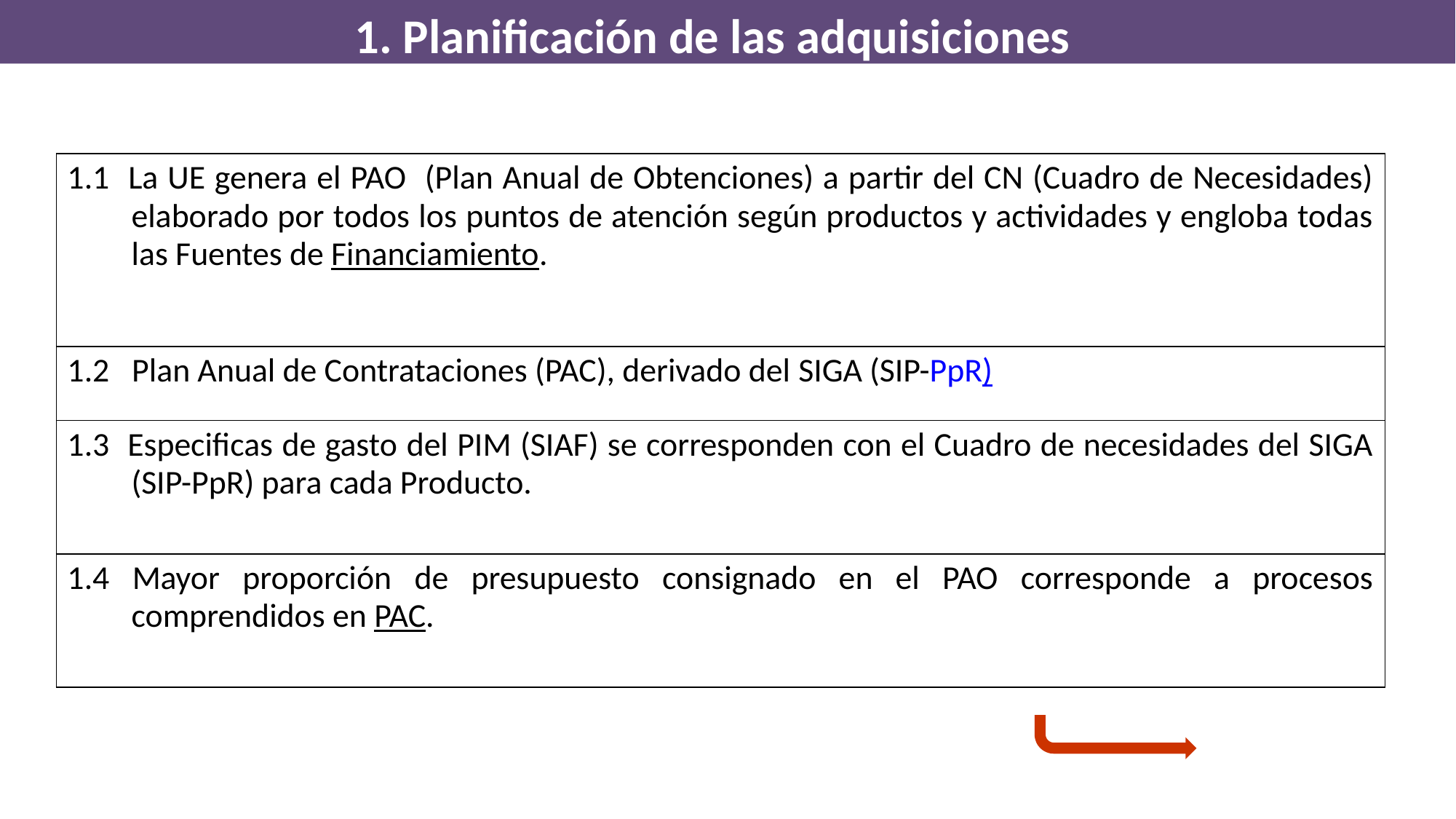

1. Planificación de las adquisiciones
| 1.1 La UE genera el PAO (Plan Anual de Obtenciones) a partir del CN (Cuadro de Necesidades) elaborado por todos los puntos de atención según productos y actividades y engloba todas las Fuentes de Financiamiento. |
| --- |
| 1.2 Plan Anual de Contrataciones (PAC), derivado del SIGA (SIP-PpR) |
| 1.3 Especificas de gasto del PIM (SIAF) se corresponden con el Cuadro de necesidades del SIGA (SIP-PpR) para cada Producto. |
| 1.4 Mayor proporción de presupuesto consignado en el PAO corresponde a procesos comprendidos en PAC. |